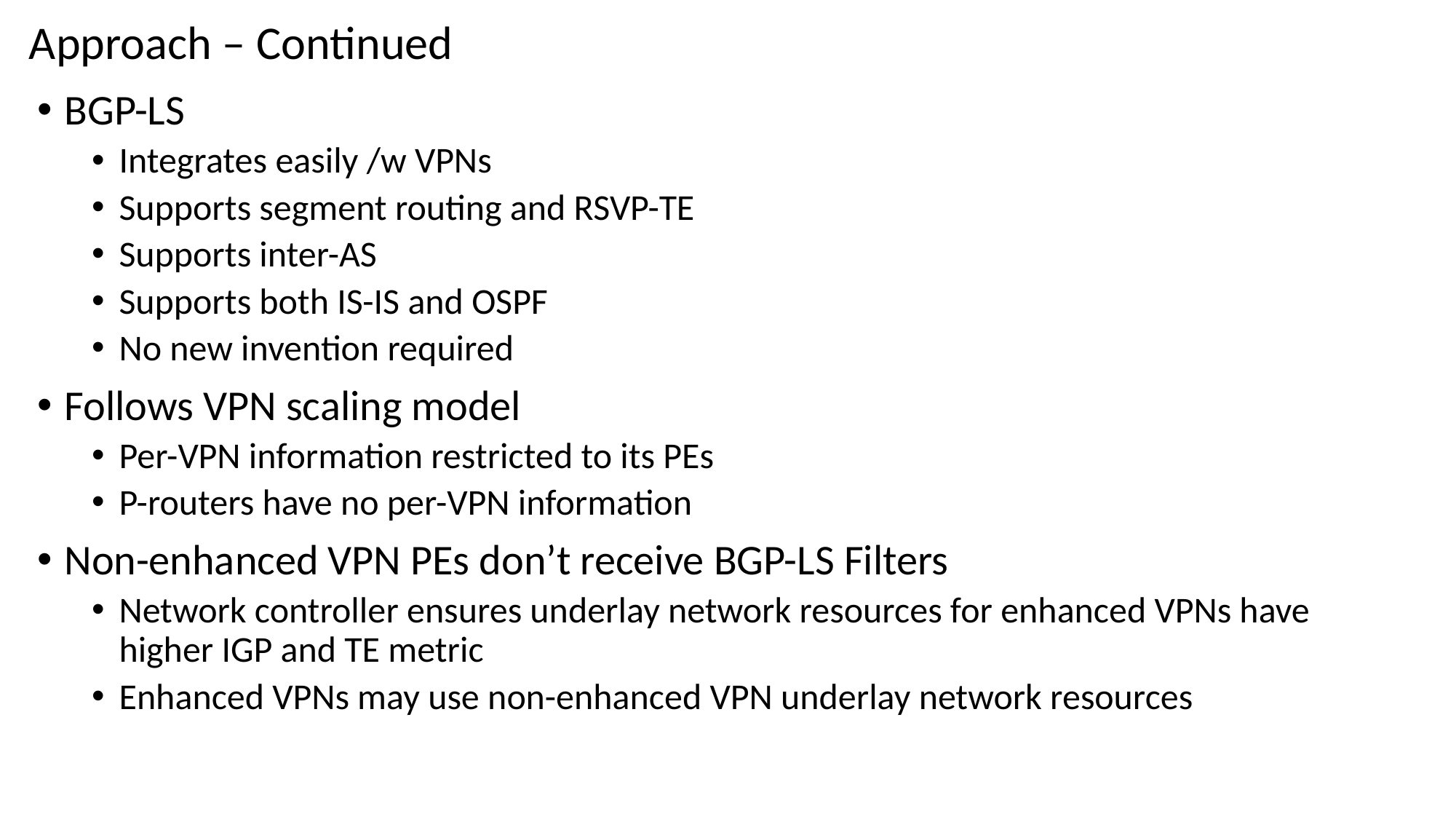

# Approach – Continued
BGP-LS
Integrates easily /w VPNs
Supports segment routing and RSVP-TE
Supports inter-AS
Supports both IS-IS and OSPF
No new invention required
Follows VPN scaling model
Per-VPN information restricted to its PEs
P-routers have no per-VPN information
Non-enhanced VPN PEs don’t receive BGP-LS Filters
Network controller ensures underlay network resources for enhanced VPNs have higher IGP and TE metric
Enhanced VPNs may use non-enhanced VPN underlay network resources